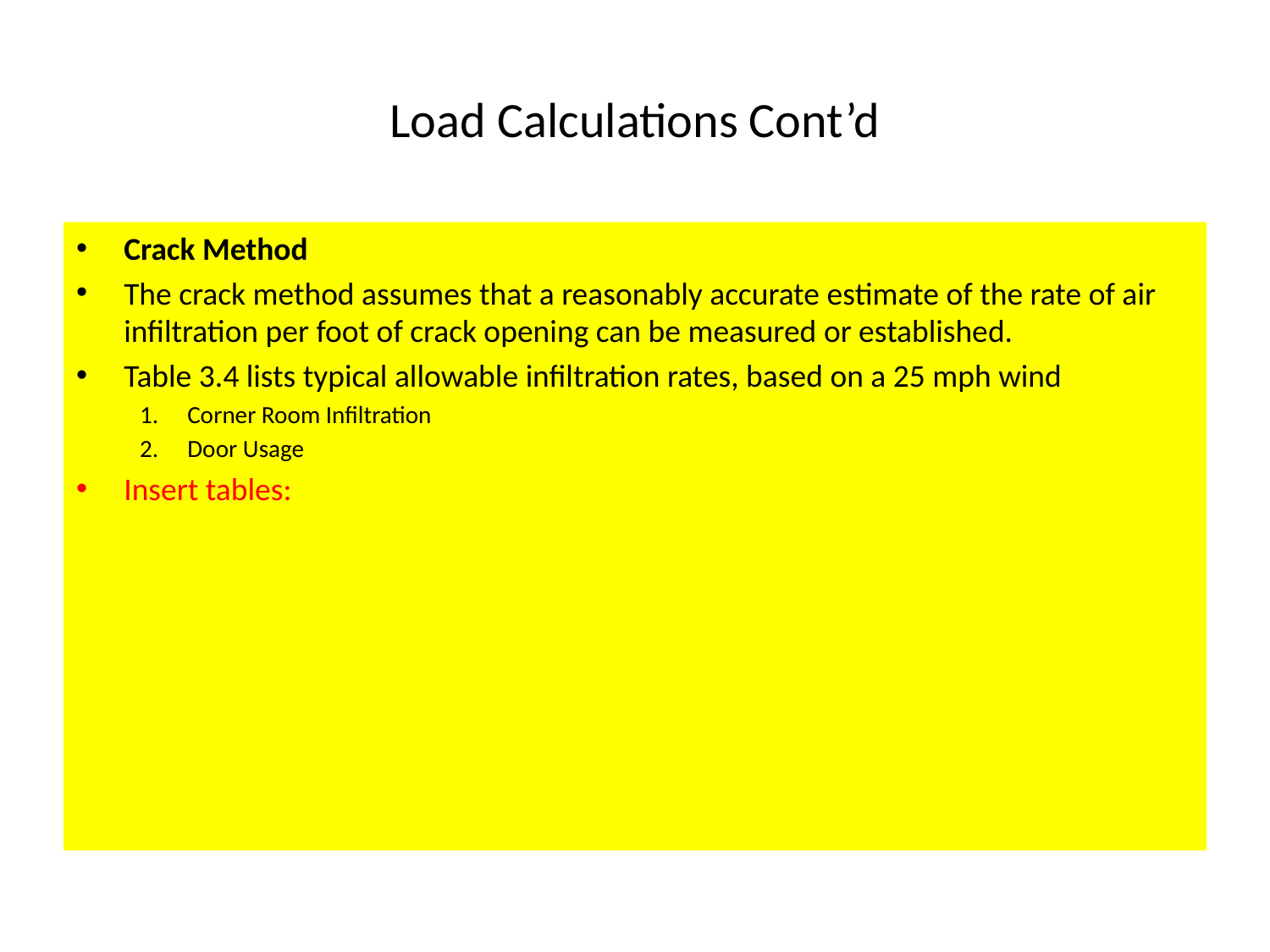

# Load Calculations Cont’d
Crack Method
The crack method assumes that a reasonably accurate estimate of the rate of air infiltration per foot of crack opening can be measured or established.
Table 3.4 lists typical allowable infiltration rates, based on a 25 mph wind
Corner Room Infiltration
Door Usage
Insert tables: